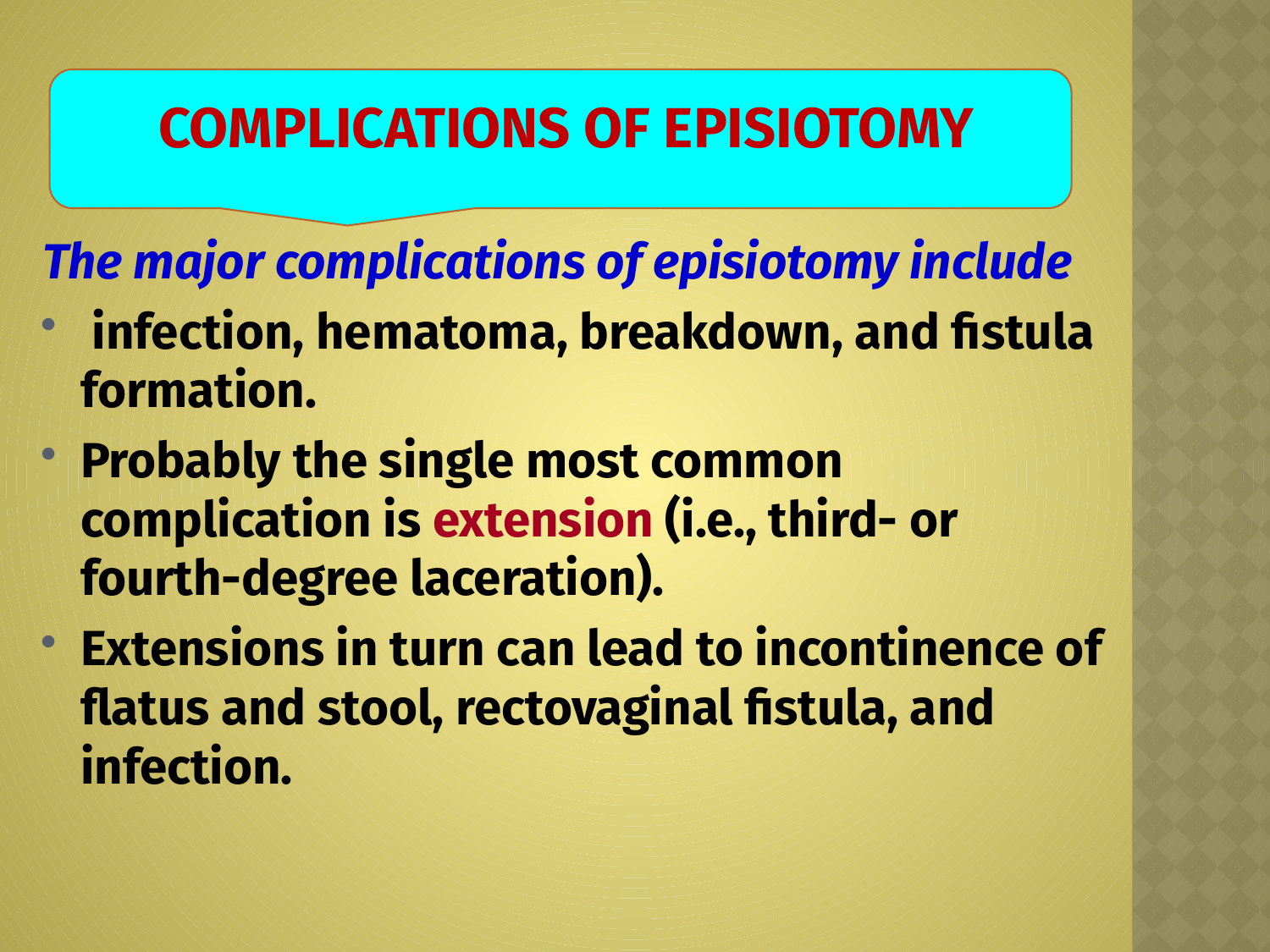

# complications of episiotomy

The major complications of episiotomy include
 infection, hematoma, breakdown, and fistula formation.
Probably the single most common complication is extension (i.e., third- or fourth-degree laceration).
Extensions in turn can lead to incontinence of flatus and stool, rectovaginal fistula, and infection.